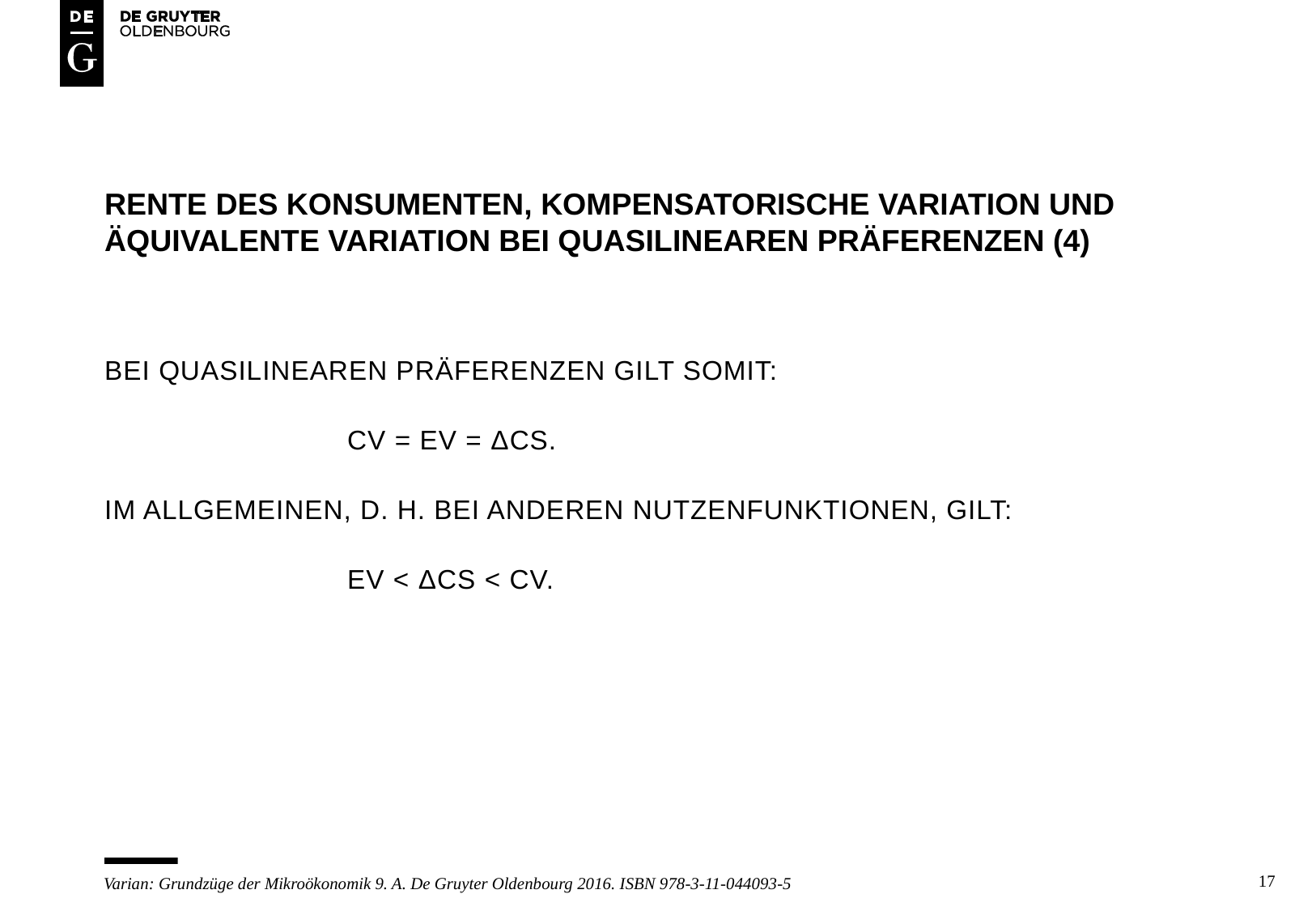

# Rente des konsumenten, kompensatorische variation und ÄQUIVALENTE VARIATION bei quasilinearen präferenzen (4)

Bei quasilinearen präferenzen gilt somit:
		CV = EV = ΔCS.
Im allgemeinen, d. h. bei anderen nutzenfunktionen, gilt:
		EV < ΔCS < CV.

17
Varian: Grundzüge der Mikroökonomik 9. A. De Gruyter Oldenbourg 2016. ISBN 978-3-11-044093-5